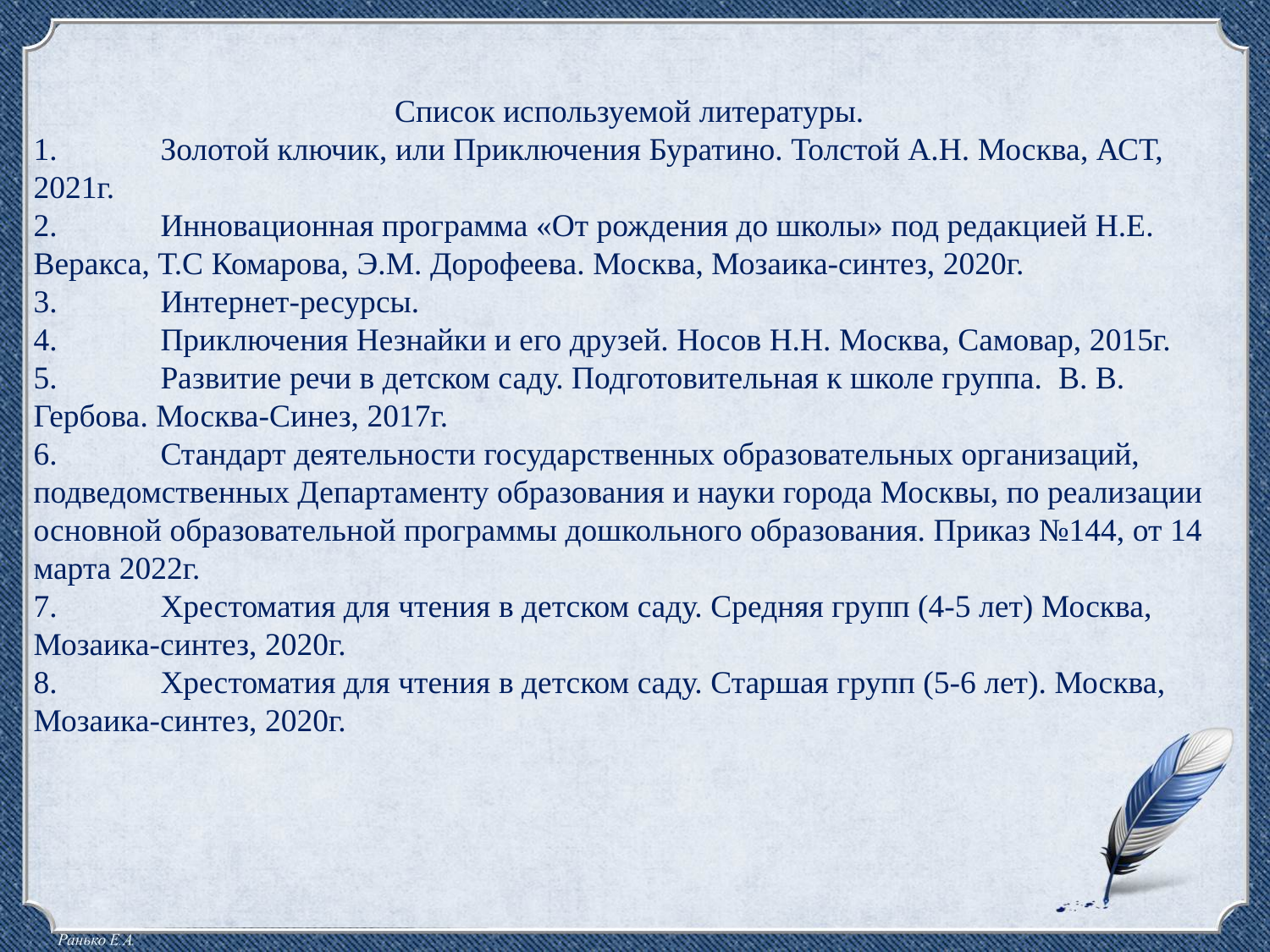

Список используемой литературы.
1.	Золотой ключик, или Приключения Буратино. Толстой А.Н. Москва, АСТ, 2021г.
2.	Инновационная программа «От рождения до школы» под редакцией Н.Е. Веракса, Т.С Комарова, Э.М. Дорофеева. Москва, Мозаика-синтез, 2020г.
3.	Интернет-ресурсы.
4.	Приключения Незнайки и его друзей. Носов Н.Н. Москва, Самовар, 2015г.
5.	Развитие речи в детском саду. Подготовительная к школе группа.  В. В. Гербова. Москва-Синез, 2017г.
6.	Стандарт деятельности государственных образовательных организаций, подведомственных Департаменту образования и науки города Москвы, по реализации основной образовательной программы дошкольного образования. Приказ №144, от 14 марта 2022г.
7.	Хрестоматия для чтения в детском саду. Средняя групп (4-5 лет) Москва, Мозаика-синтез, 2020г.
8.	Хрестоматия для чтения в детском саду. Старшая групп (5-6 лет). Москва, Мозаика-синтез, 2020г.